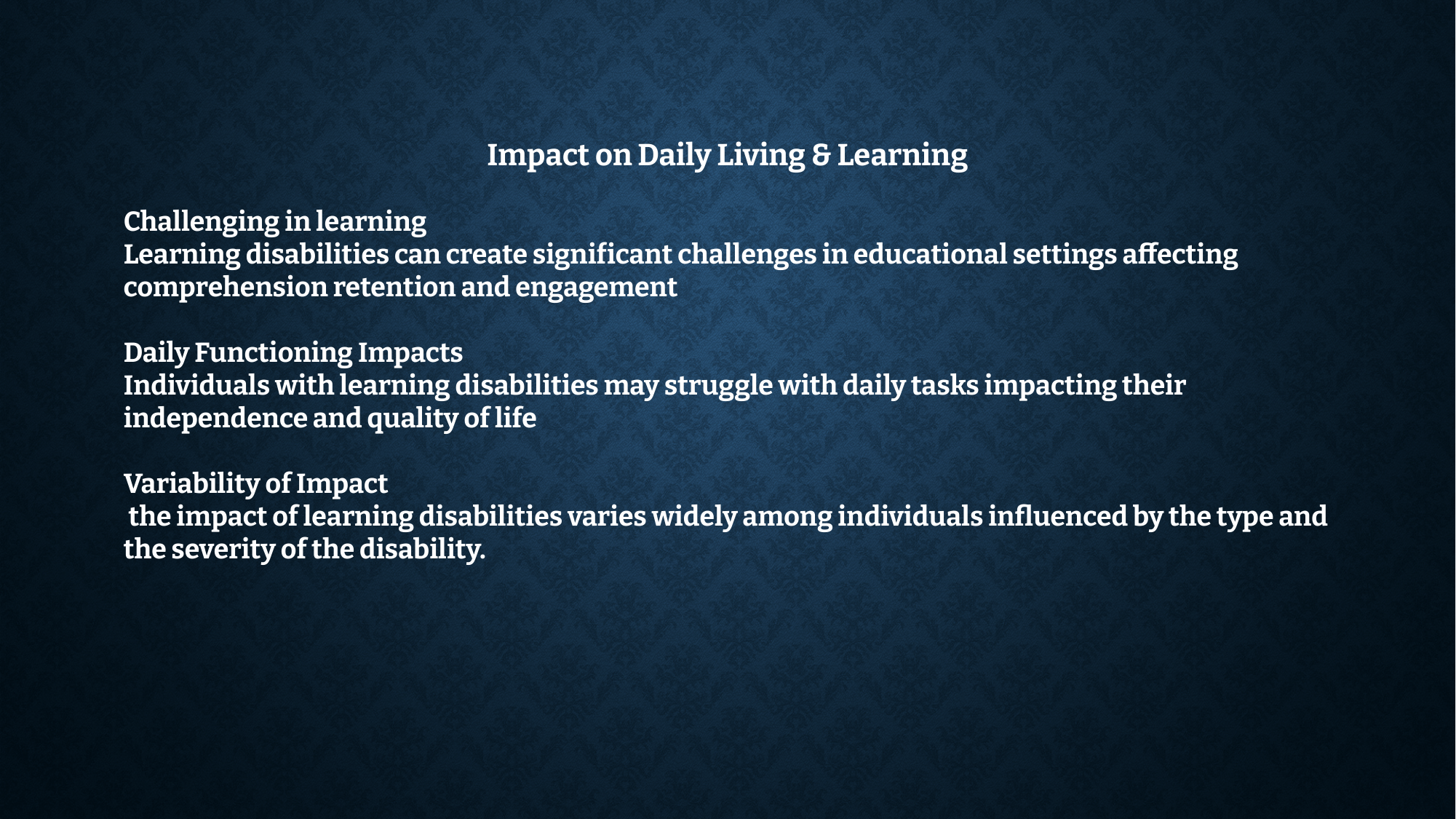

Impact on Daily Living & Learning

Challenging in learning
Learning disabilities can create significant challenges in educational settings affecting comprehension retention and engagement

Daily Functioning Impacts
Individuals with learning disabilities may struggle with daily tasks impacting their independence and quality of life

Variability of Impact
 the impact of learning disabilities varies widely among individuals influenced by the type and the severity of the disability.